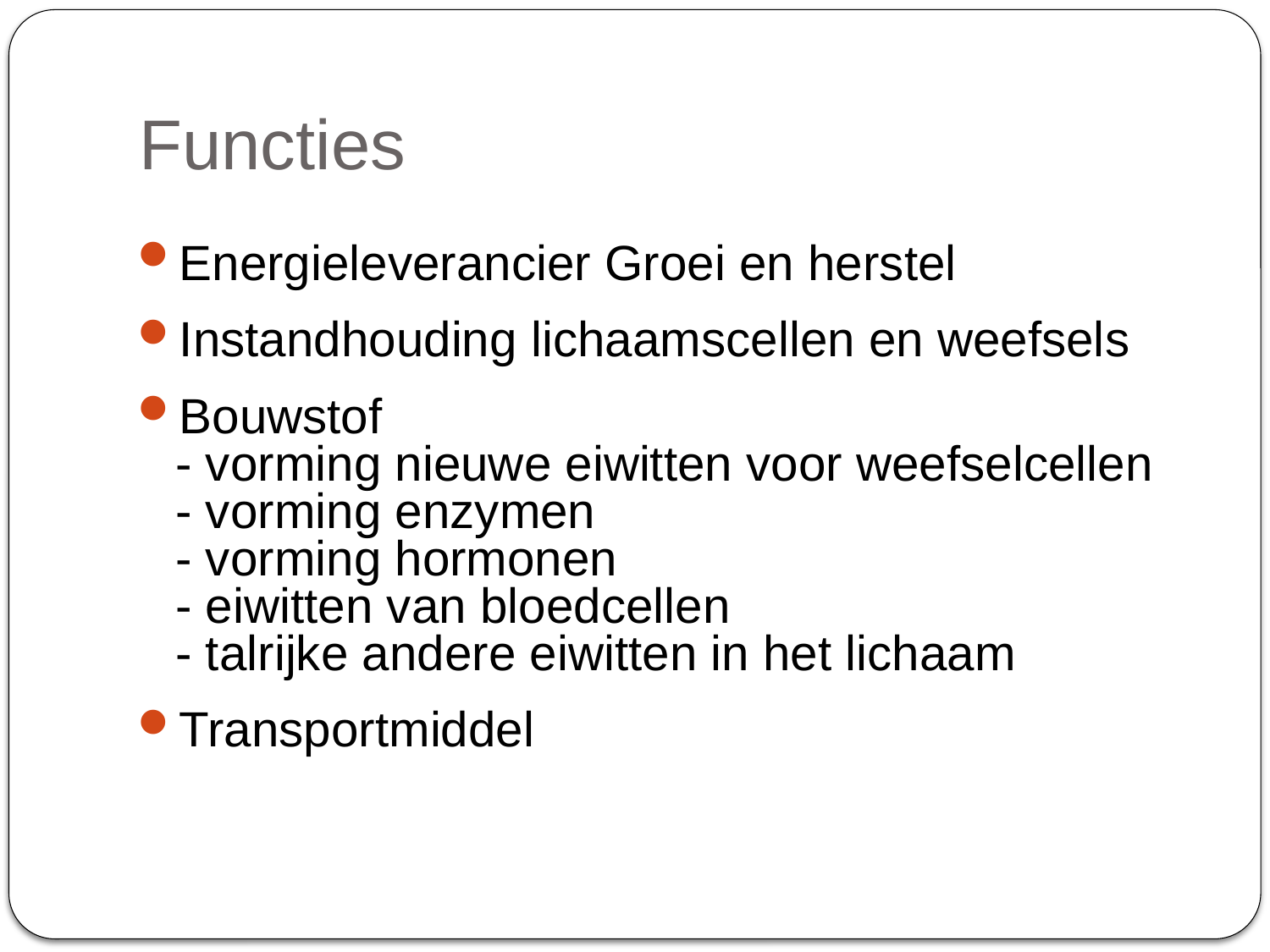

# Functies
Energieleverancier Groei en herstel
Instandhouding lichaamscellen en weefsels
Bouwstof
- vorming nieuwe eiwitten voor weefselcellen
- vorming enzymen
- vorming hormonen
- eiwitten van bloedcellen
- talrijke andere eiwitten in het lichaam
Transportmiddel